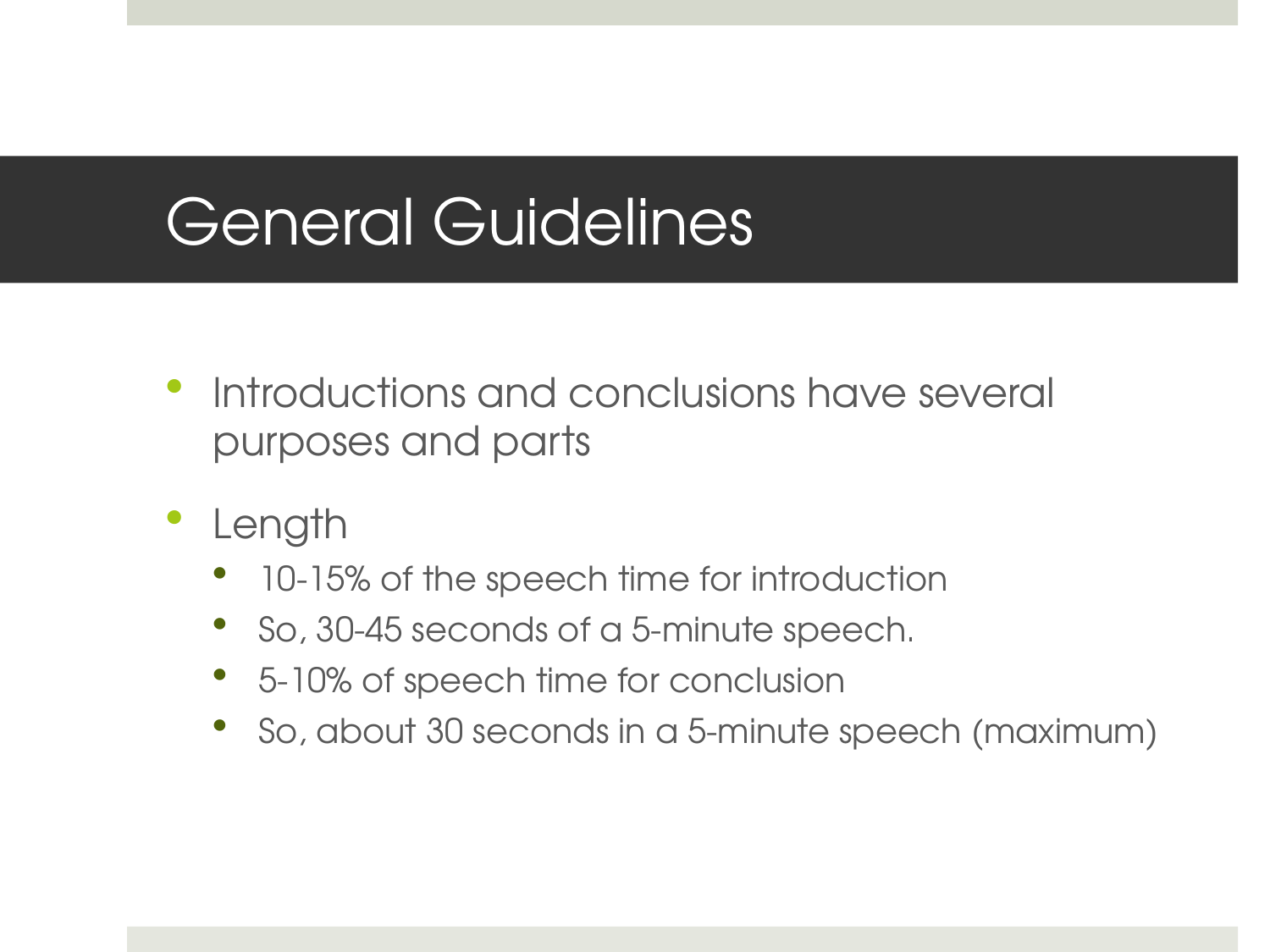

# General Guidelines
Introductions and conclusions have several purposes and parts
Length
10-15% of the speech time for introduction
So, 30-45 seconds of a 5-minute speech.
5-10% of speech time for conclusion
So, about 30 seconds in a 5-minute speech (maximum)